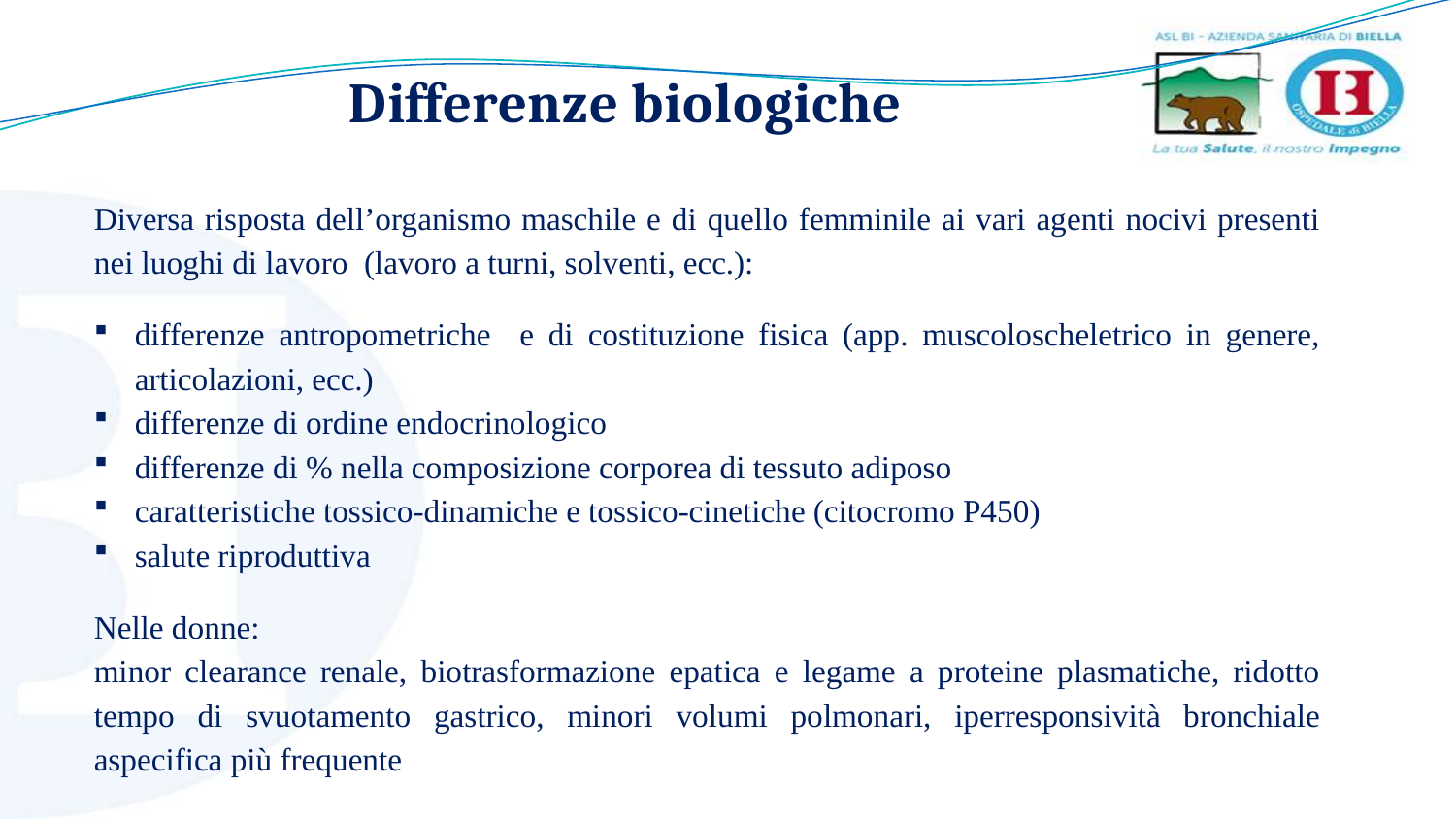

Differenze biologiche
Diversa risposta dell’organismo maschile e di quello femminile ai vari agenti nocivi presenti nei luoghi di lavoro  (lavoro a turni, solventi, ecc.):

differenze antropometriche  e di costituzione fisica (app. muscoloscheletrico in genere, articolazioni, ecc.)
differenze di ordine endocrinologico
differenze di % nella composizione corporea di tessuto adiposo
caratteristiche tossico-dinamiche e tossico-cinetiche (citocromo P450)
salute riproduttiva

Nelle donne:
minor clearance renale, biotrasformazione epatica e legame a proteine plasmatiche, ridotto tempo di svuotamento gastrico, minori volumi polmonari, iperresponsività bronchiale aspecifica più frequente